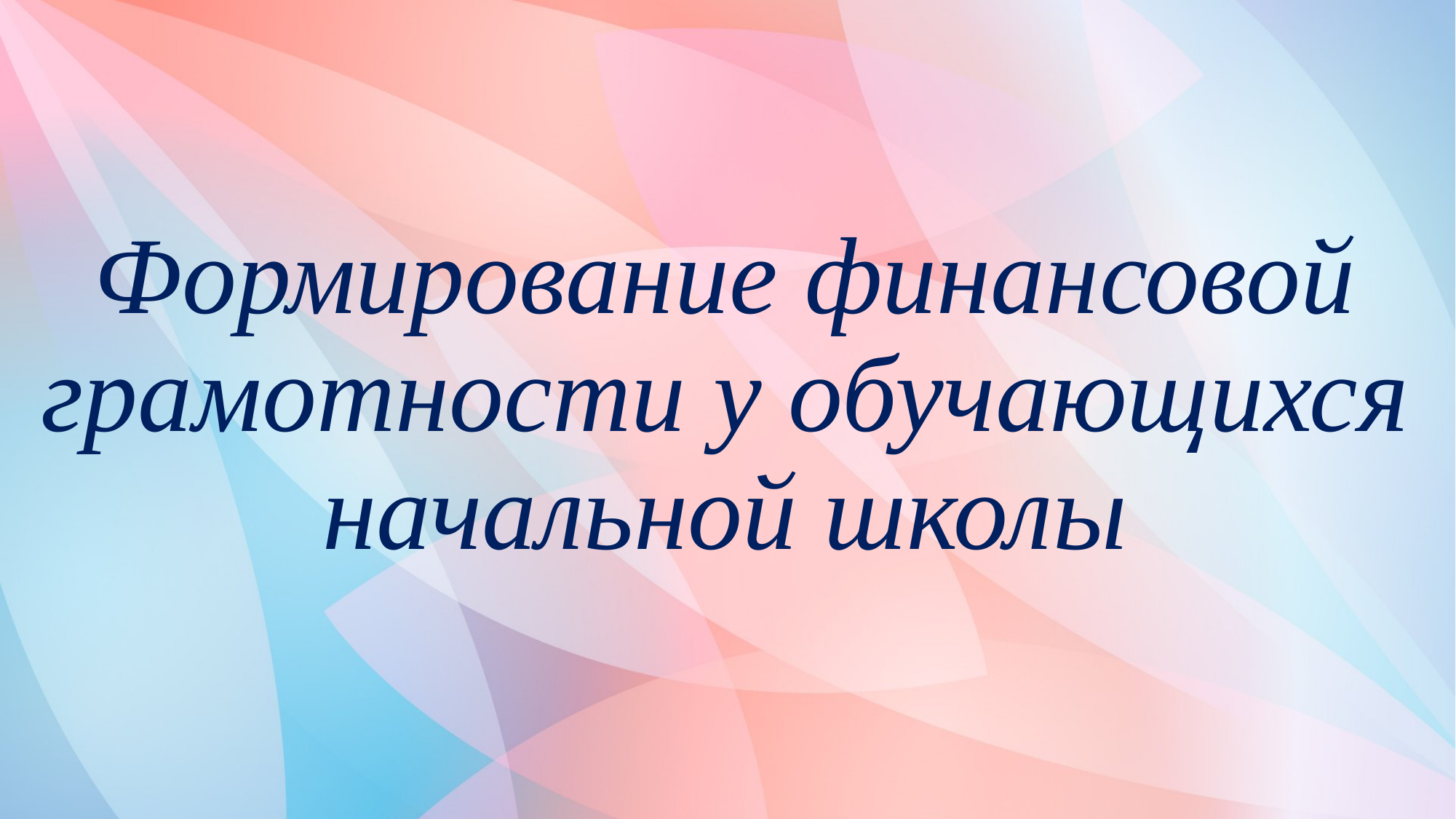

# Формирование финансовой грамотности у обучающихся начальной школы